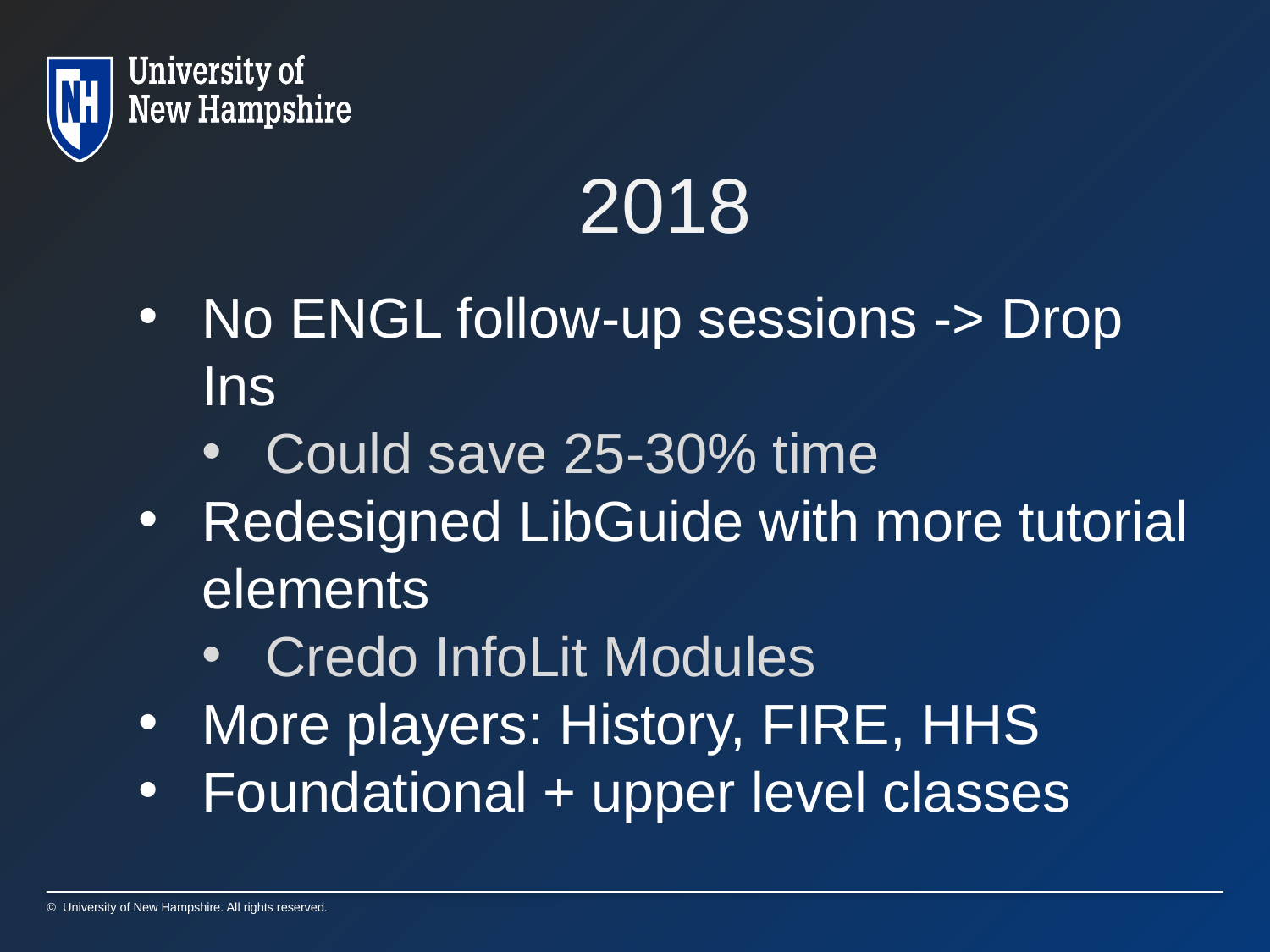

# 2018
No ENGL follow-up sessions -> Drop Ins
Could save 25-30% time
Redesigned LibGuide with more tutorial elements
Credo InfoLit Modules
More players: History, FIRE, HHS
Foundational + upper level classes